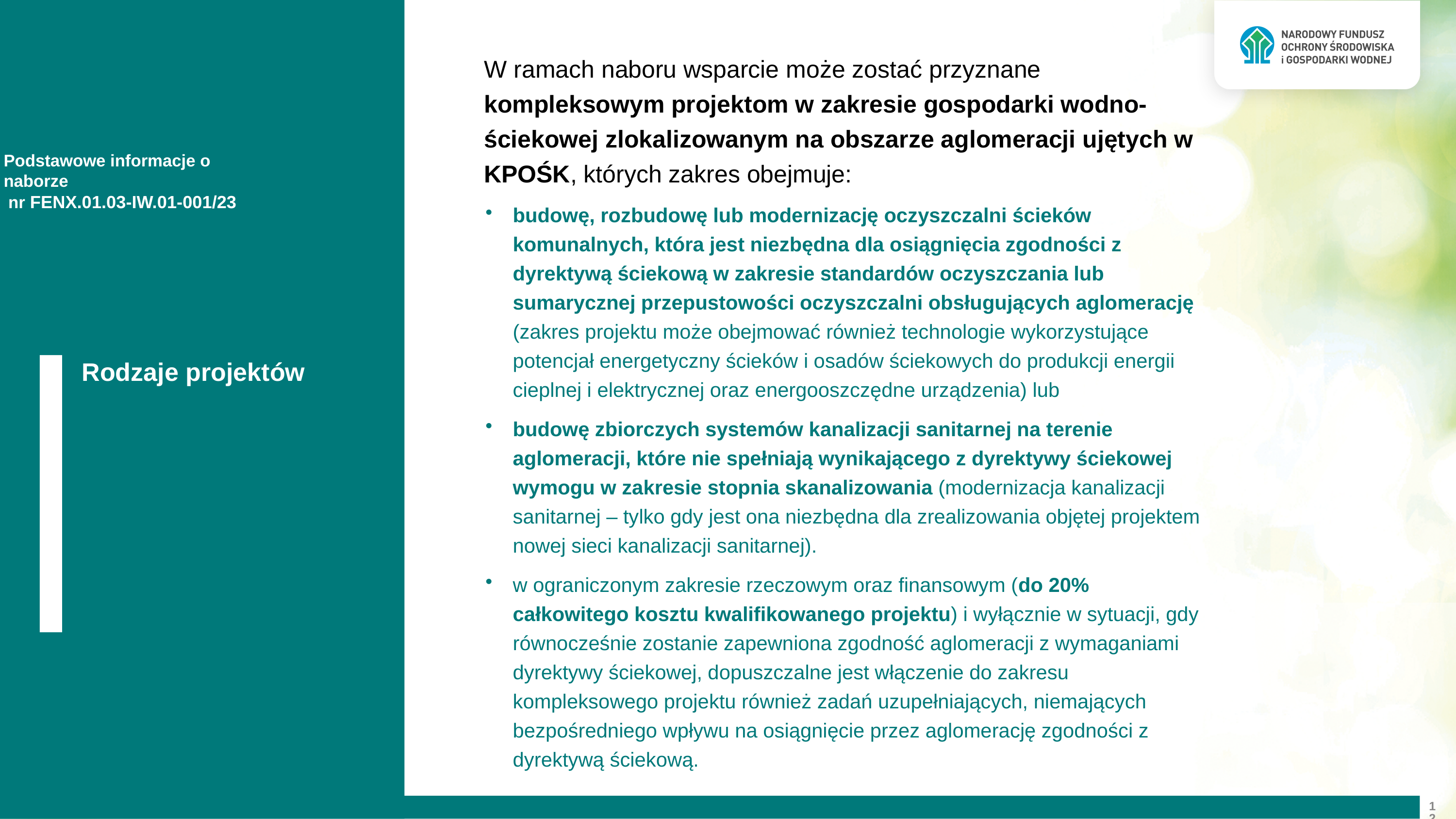

W ramach naboru wsparcie może zostać przyznane kompleksowym projektom w zakresie gospodarki wodno-ściekowej zlokalizowanym na obszarze aglomeracji ujętych w KPOŚK, których zakres obejmuje:
budowę, rozbudowę lub modernizację oczyszczalni ścieków komunalnych, która jest niezbędna dla osiągnięcia zgodności z dyrektywą ściekową w zakresie standardów oczyszczania lub sumarycznej przepustowości oczyszczalni obsługujących aglomerację (zakres projektu może obejmować również technologie wykorzystujące potencjał energetyczny ścieków i osadów ściekowych do produkcji energii cieplnej i elektrycznej oraz energooszczędne urządzenia) lub
budowę zbiorczych systemów kanalizacji sanitarnej na terenie aglomeracji, które nie spełniają wynikającego z dyrektywy ściekowej wymogu w zakresie stopnia skanalizowania (modernizacja kanalizacji sanitarnej – tylko gdy jest ona niezbędna dla zrealizowania objętej projektem nowej sieci kanalizacji sanitarnej).
w ograniczonym zakresie rzeczowym oraz finansowym (do 20% całkowitego kosztu kwalifikowanego projektu) i wyłącznie w sytuacji, gdy równocześnie zostanie zapewniona zgodność aglomeracji z wymaganiami dyrektywy ściekowej, dopuszczalne jest włączenie do zakresu kompleksowego projektu również zadań uzupełniających, niemających bezpośredniego wpływu na osiągnięcie przez aglomerację zgodności z dyrektywą ściekową.

Podstawowe informacje o naborze
 nr FENX.01.03-IW.01-001/23
Rodzaje projektów

12